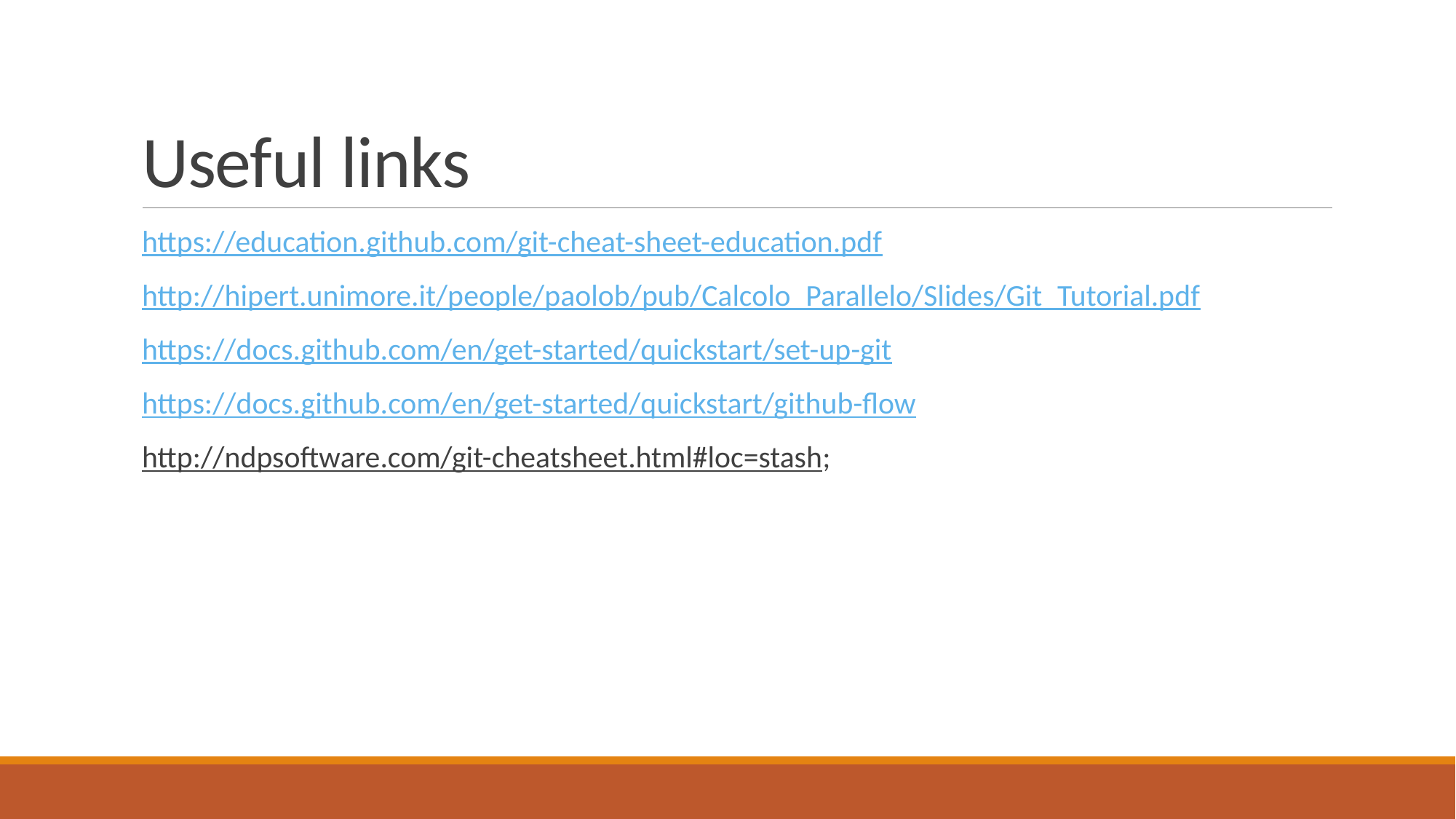

# Useful links
https://education.github.com/git-cheat-sheet-education.pdf
http://hipert.unimore.it/people/paolob/pub/Calcolo_Parallelo/Slides/Git_Tutorial.pdf
https://docs.github.com/en/get-started/quickstart/set-up-git
https://docs.github.com/en/get-started/quickstart/github-flow
http://ndpsoftware.com/git-cheatsheet.html#loc=stash;